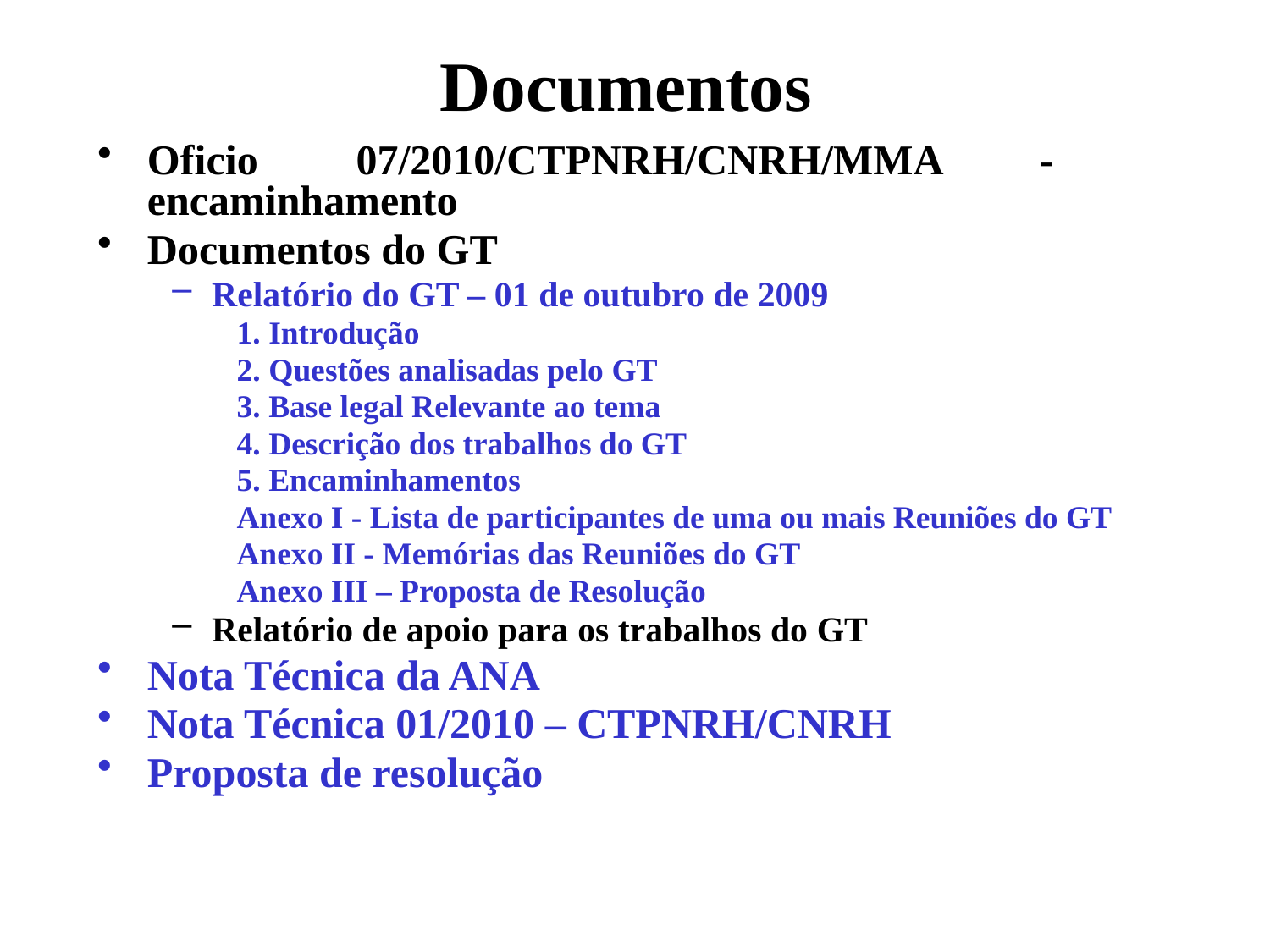

# Documentos
Oficio 07/2010/CTPNRH/CNRH/MMA -  encaminhamento
Documentos do GT
Relatório do GT – 01 de outubro de 2009
1. Introdução
2. Questões analisadas pelo GT
3. Base legal Relevante ao tema
4. Descrição dos trabalhos do GT
5. Encaminhamentos
Anexo I - Lista de participantes de uma ou mais Reuniões do GT
Anexo II - Memórias das Reuniões do GT
Anexo III – Proposta de Resolução
Relatório de apoio para os trabalhos do GT
Nota Técnica da ANA
Nota Técnica 01/2010 – CTPNRH/CNRH
Proposta de resolução